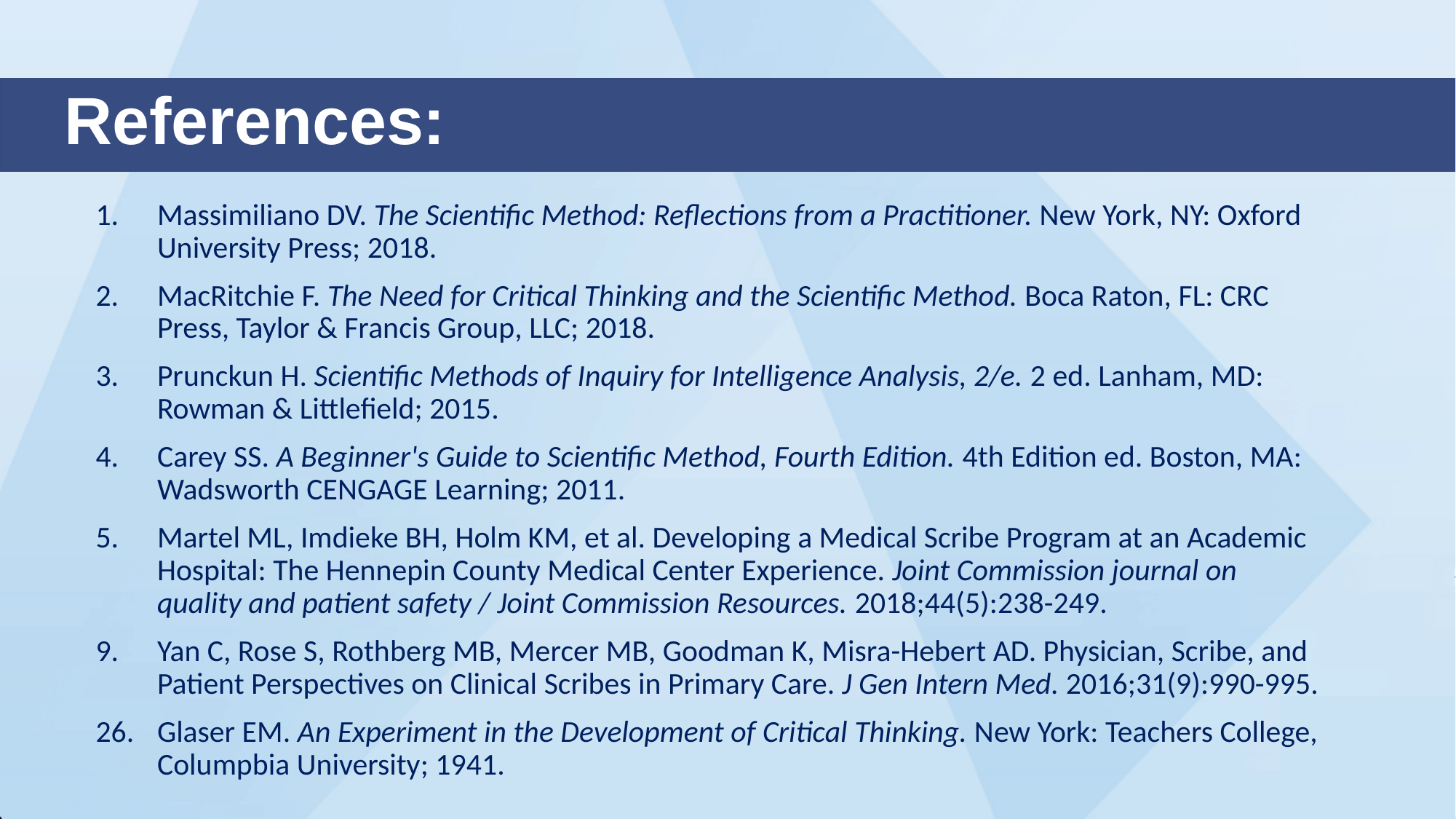

# References:
Massimiliano DV. The Scientific Method: Reflections from a Practitioner. New York, NY: Oxford University Press; 2018.
MacRitchie F. The Need for Critical Thinking and the Scientific Method. Boca Raton, FL: CRC Press, Taylor & Francis Group, LLC; 2018.
Prunckun H. Scientific Methods of Inquiry for Intelligence Analysis, 2/e. 2 ed. Lanham, MD: Rowman & Littlefield; 2015.
Carey SS. A Beginner's Guide to Scientific Method, Fourth Edition. 4th Edition ed. Boston, MA: Wadsworth CENGAGE Learning; 2011.
Martel ML, Imdieke BH, Holm KM, et al. Developing a Medical Scribe Program at an Academic Hospital: The Hennepin County Medical Center Experience. Joint Commission journal on quality and patient safety / Joint Commission Resources. 2018;44(5):238-249.
Yan C, Rose S, Rothberg MB, Mercer MB, Goodman K, Misra-Hebert AD. Physician, Scribe, and Patient Perspectives on Clinical Scribes in Primary Care. J Gen Intern Med. 2016;31(9):990-995.
Glaser EM. An Experiment in the Development of Critical Thinking. New York: Teachers College, Columpbia University; 1941.